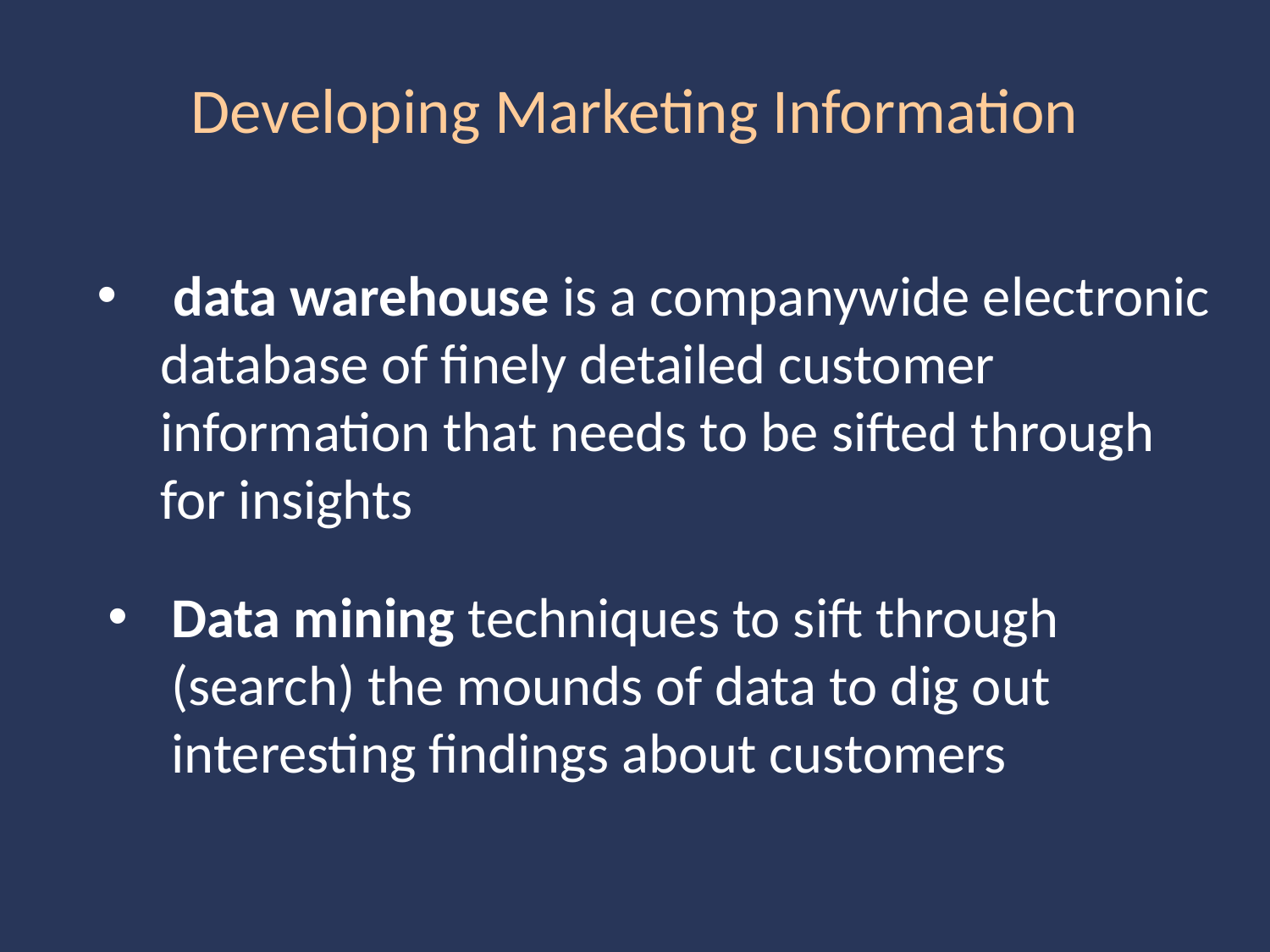

Developing Marketing Information
 data warehouse is a companywide electronic database of finely detailed customer information that needs to be sifted through for insights
Data mining techniques to sift through (search) the mounds of data to dig out interesting findings about customers